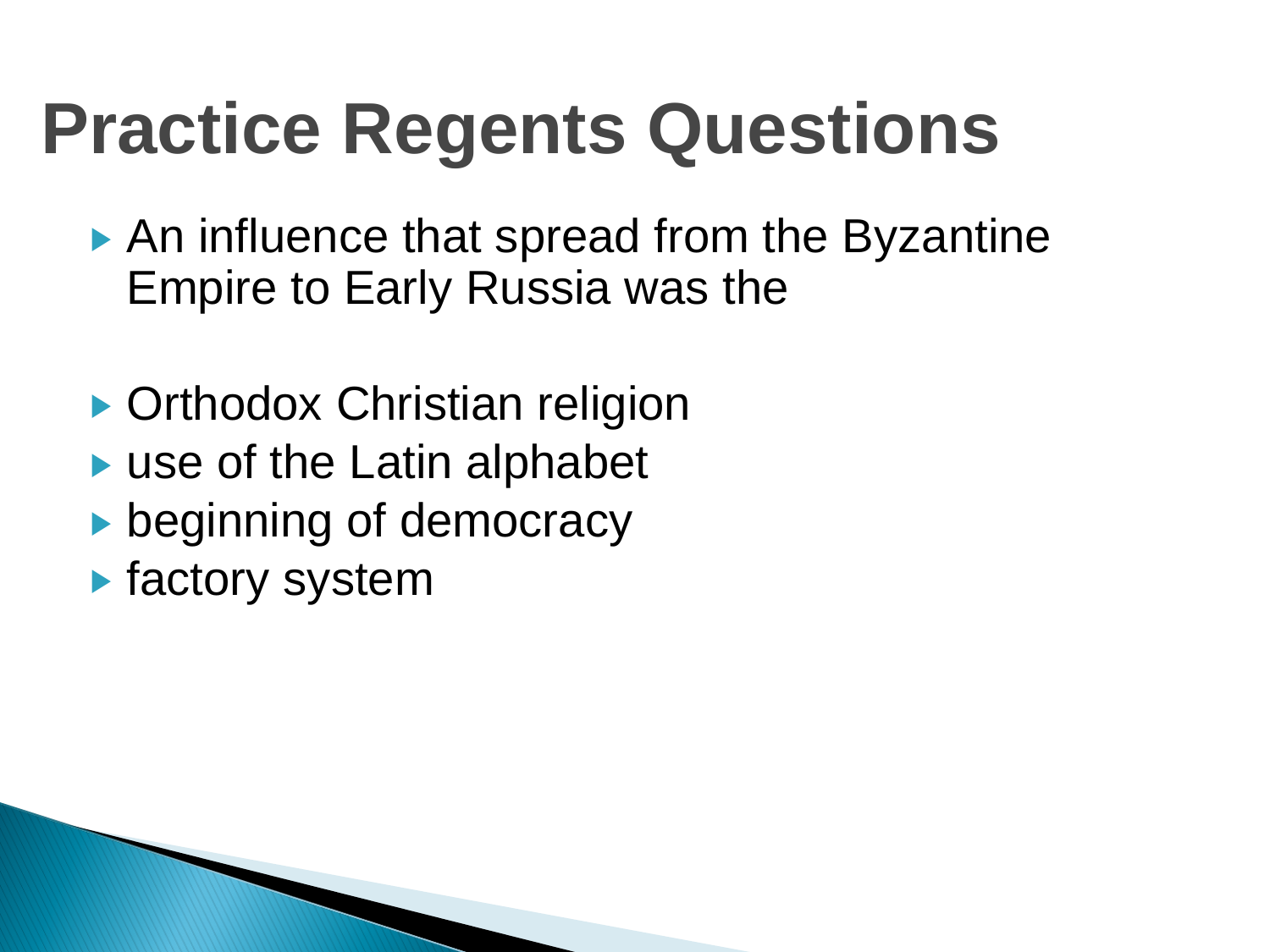

# Practice Regents Questions
An influence that spread from the Byzantine Empire to Early Russia was the
Orthodox Christian religion
use of the Latin alphabet
beginning of democracy
factory system